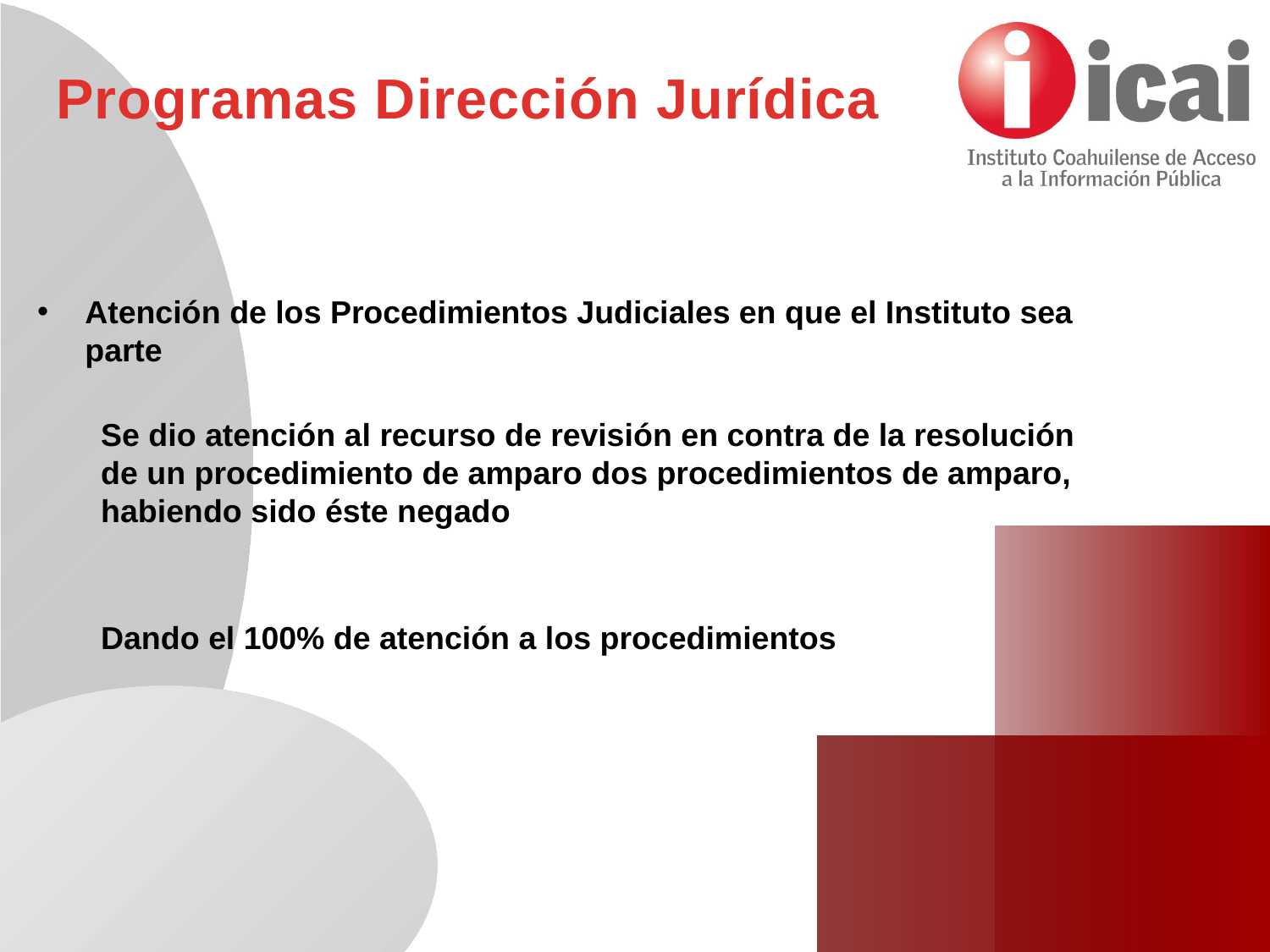

Programas Dirección Jurídica
Atención de los Procedimientos Judiciales en que el Instituto sea parte

Se dio atención al recurso de revisión en contra de la resolución de un procedimiento de amparo dos procedimientos de amparo, habiendo sido éste negado

Dando el 100% de atención a los procedimientos